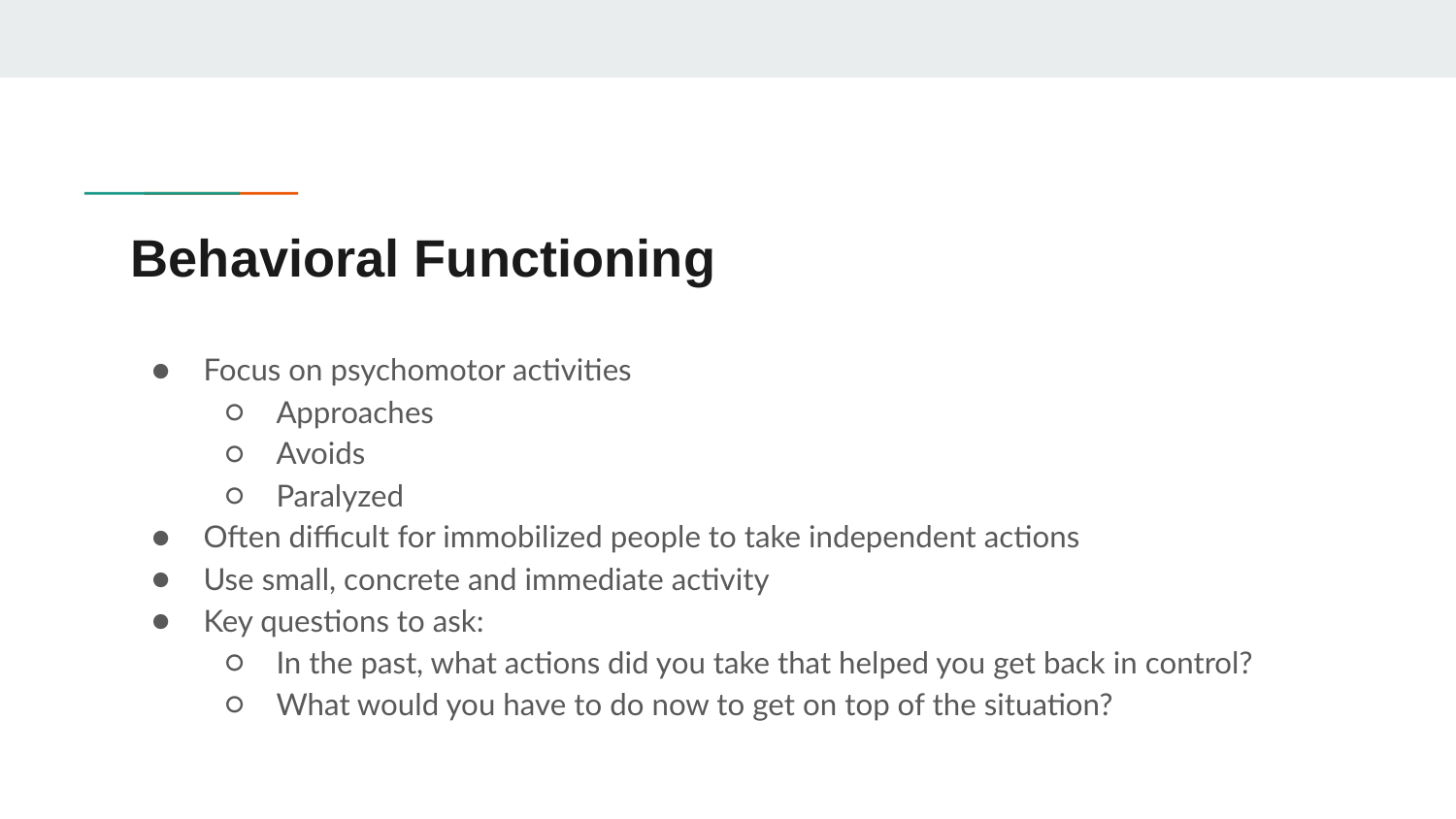

# Behavioral Functioning
Focus on psychomotor activities
Approaches
Avoids
Paralyzed
Often difficult for immobilized people to take independent actions
Use small, concrete and immediate activity
Key questions to ask:
In the past, what actions did you take that helped you get back in control?
What would you have to do now to get on top of the situation?